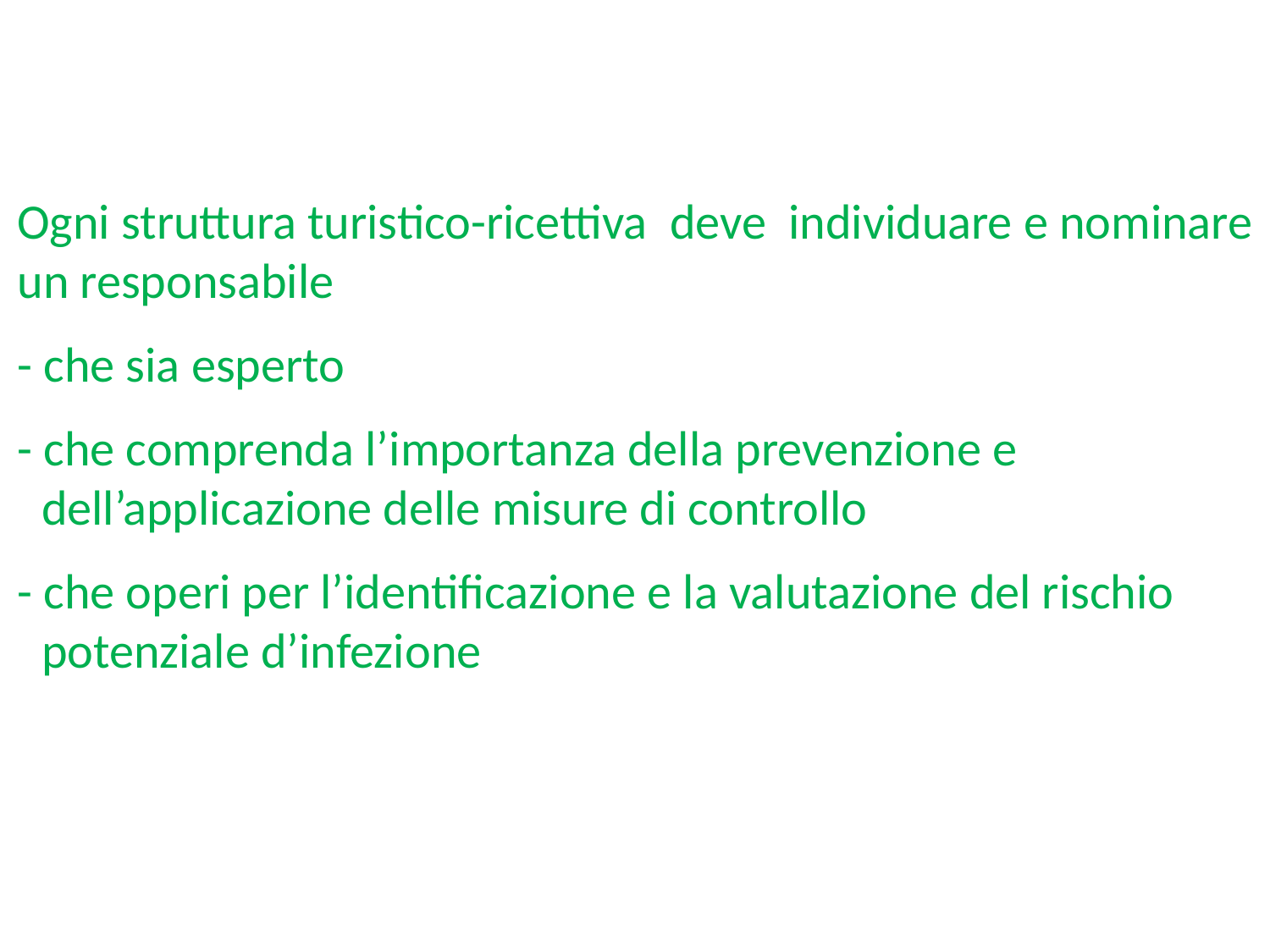

Ogni struttura turistico-ricettiva  deve  individuare e nominare un responsabile
- che sia esperto
- che comprenda l’importanza della prevenzione e dell’applicazione delle misure di controllo
- che operi per l’identificazione e la valutazione del rischio potenziale d’infezione